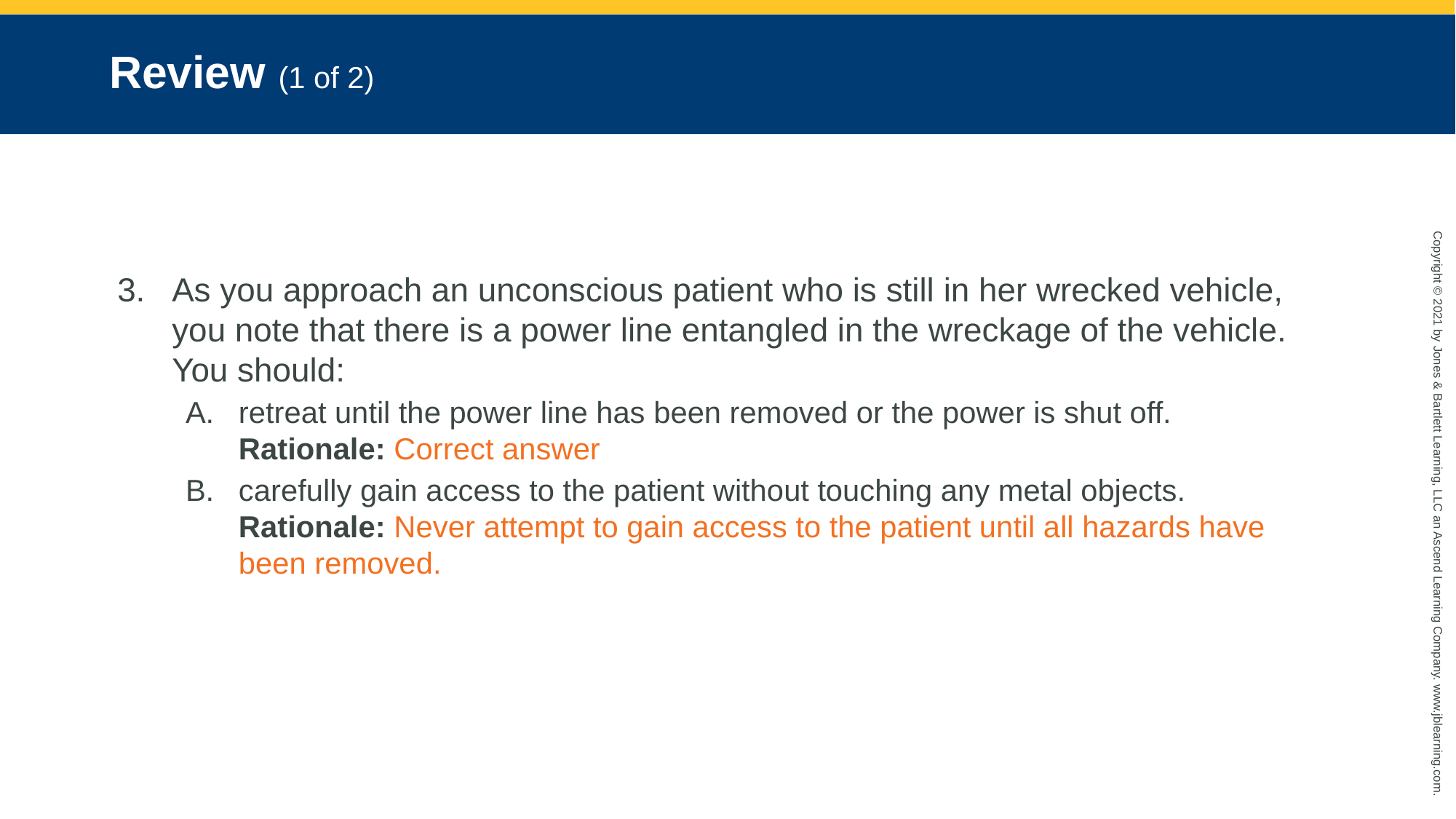

# Review (1 of 2)
As you approach an unconscious patient who is still in her wrecked vehicle, you note that there is a power line entangled in the wreckage of the vehicle. You should:
retreat until the power line has been removed or the power is shut off.
Rationale: Correct answer
carefully gain access to the patient without touching any metal objects.
Rationale: Never attempt to gain access to the patient until all hazards have been removed.